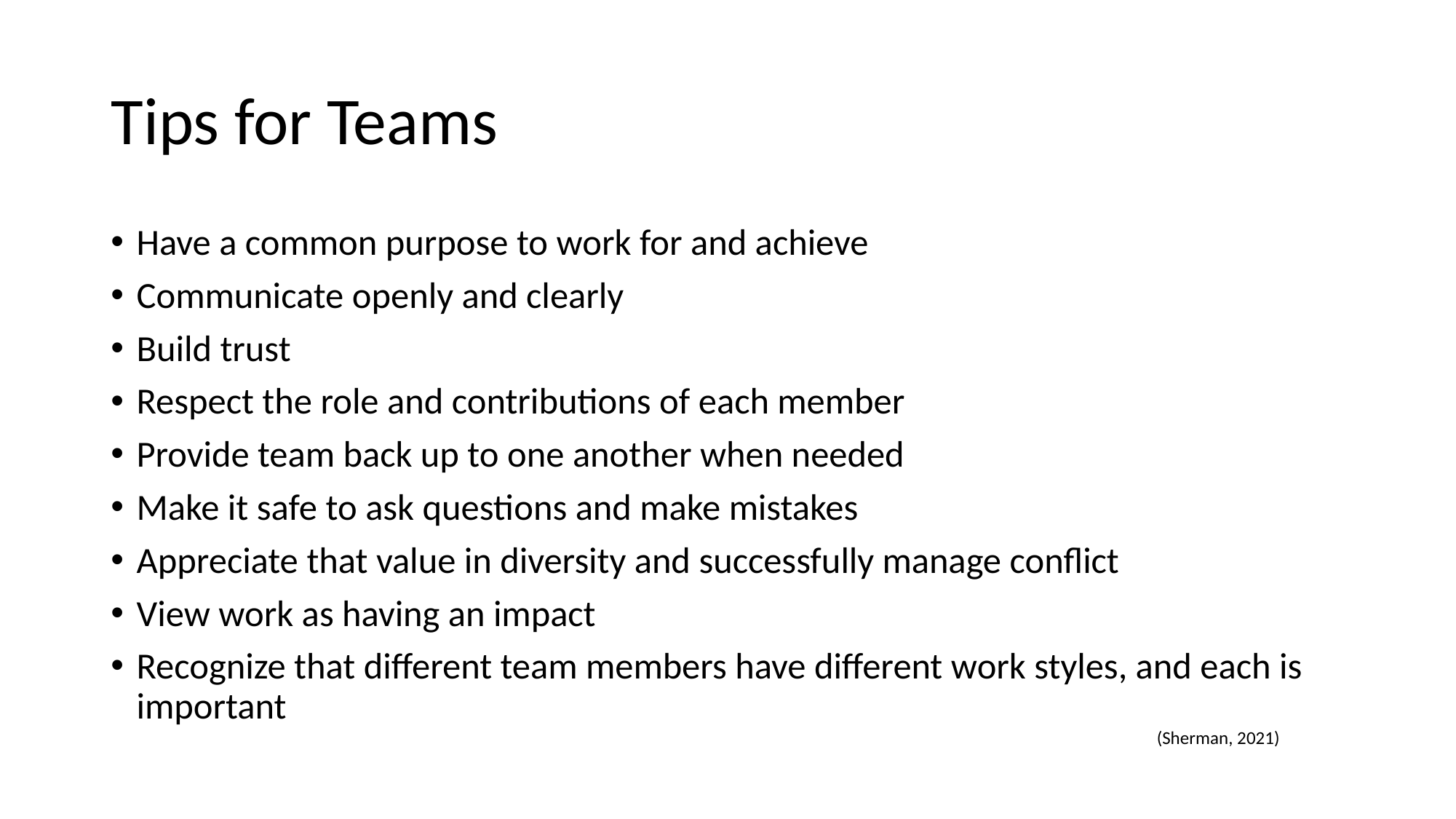

# Tips for Teams
Have a common purpose to work for and achieve
Communicate openly and clearly
Build trust
Respect the role and contributions of each member
Provide team back up to one another when needed
Make it safe to ask questions and make mistakes
Appreciate that value in diversity and successfully manage conflict
View work as having an impact
Recognize that different team members have different work styles, and each is important
(Sherman, 2021)